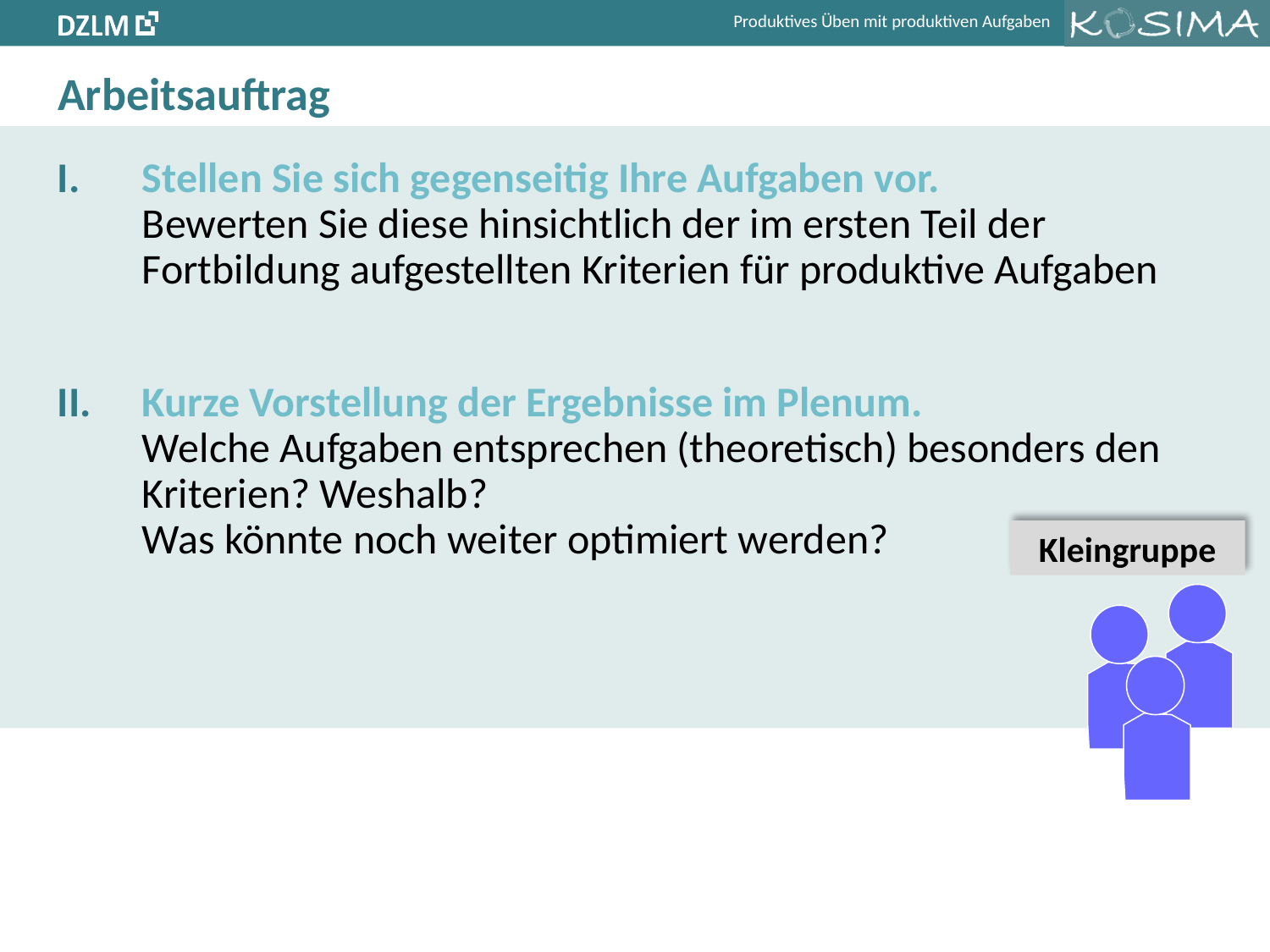

# Arbeitsauftrag

Stellen Sie sich gegenseitig Ihre Aufgaben vor.
Bewerten Sie diese hinsichtlich der im ersten Teil der Fortbildung aufgestellten Kriterien für produktive Aufgaben

Kurze Vorstellung der Ergebnisse im Plenum.
Welche Aufgaben entsprechen (theoretisch) besonders den Kriterien? Weshalb?
Was könnte noch weiter optimiert werden?

Kleingruppe